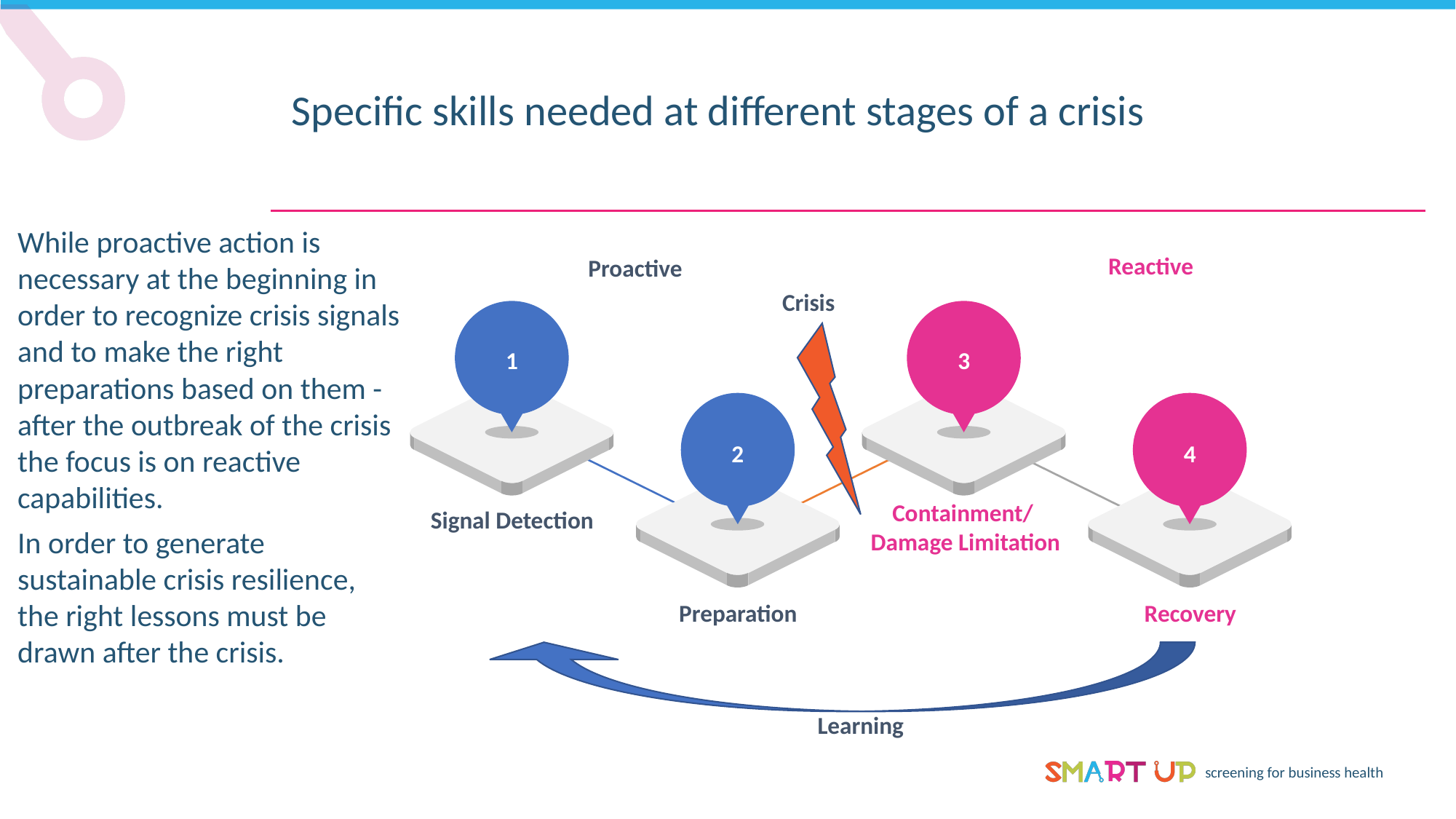

Specific skills needed at different stages of a crisis
While proactive action is necessary at the beginning in order to recognize crisis signals and to make the right preparations based on them - after the outbreak of the crisis the focus is on reactive capabilities.
In order to generate sustainable crisis resilience, the right lessons must be drawn after the crisis.
Reactive
Proactive
Crisis

1
3

2
4

Containment/
Damage Limitation
Signal Detection

Preparation
Recovery

Learning